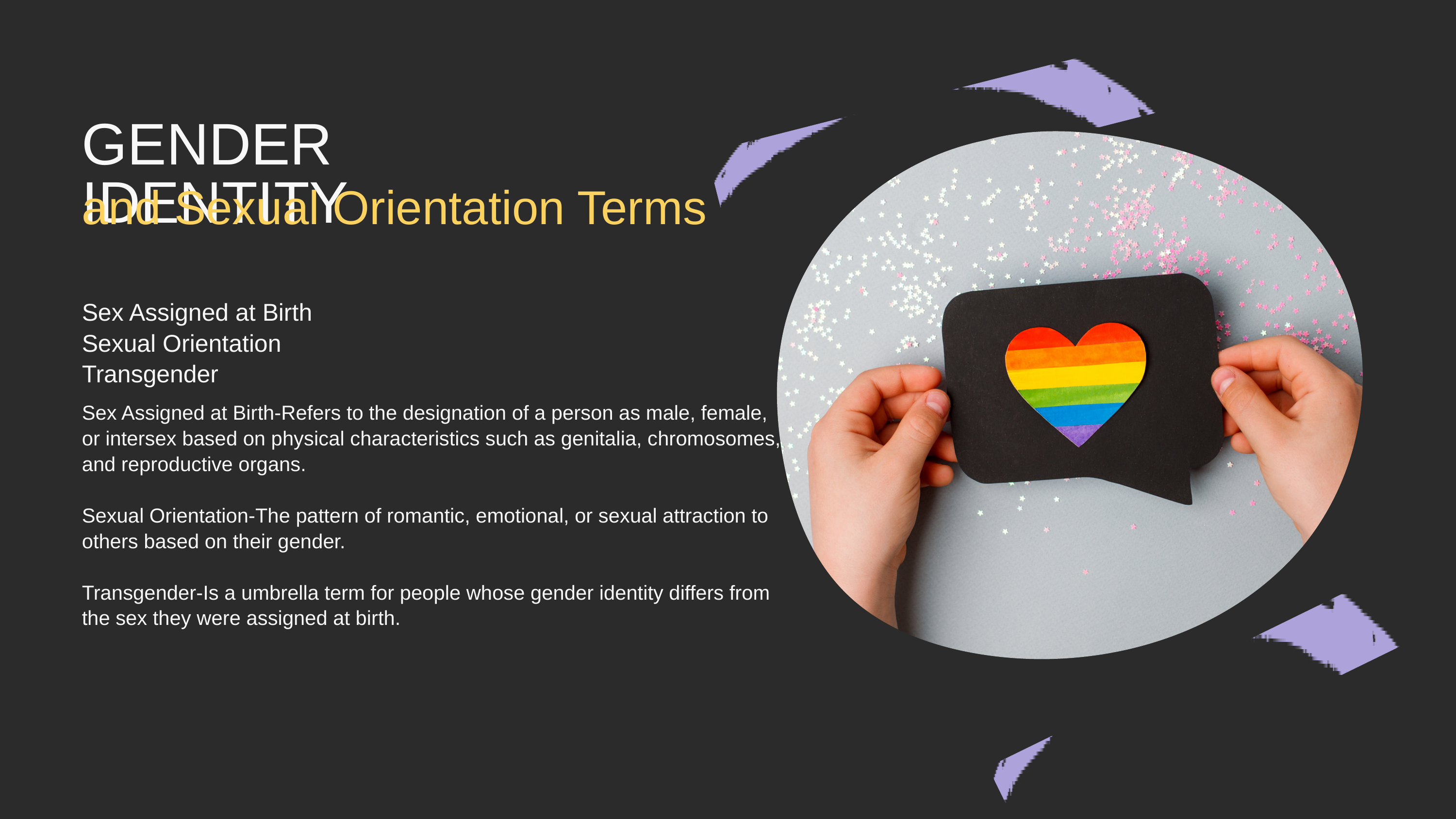

GENDER IDENTITY

and Sexual Orientation Terms
Sex Assigned at Birth
Sexual Orientation
Transgender

Sex Assigned at Birth-Refers to the designation of a person as male, female, or intersex based on physical characteristics such as genitalia, chromosomes, and reproductive organs.

Sexual Orientation-The pattern of romantic, emotional, or sexual attraction to others based on their gender.

Transgender-Is a umbrella term for people whose gender identity differs from the sex they were assigned at birth.